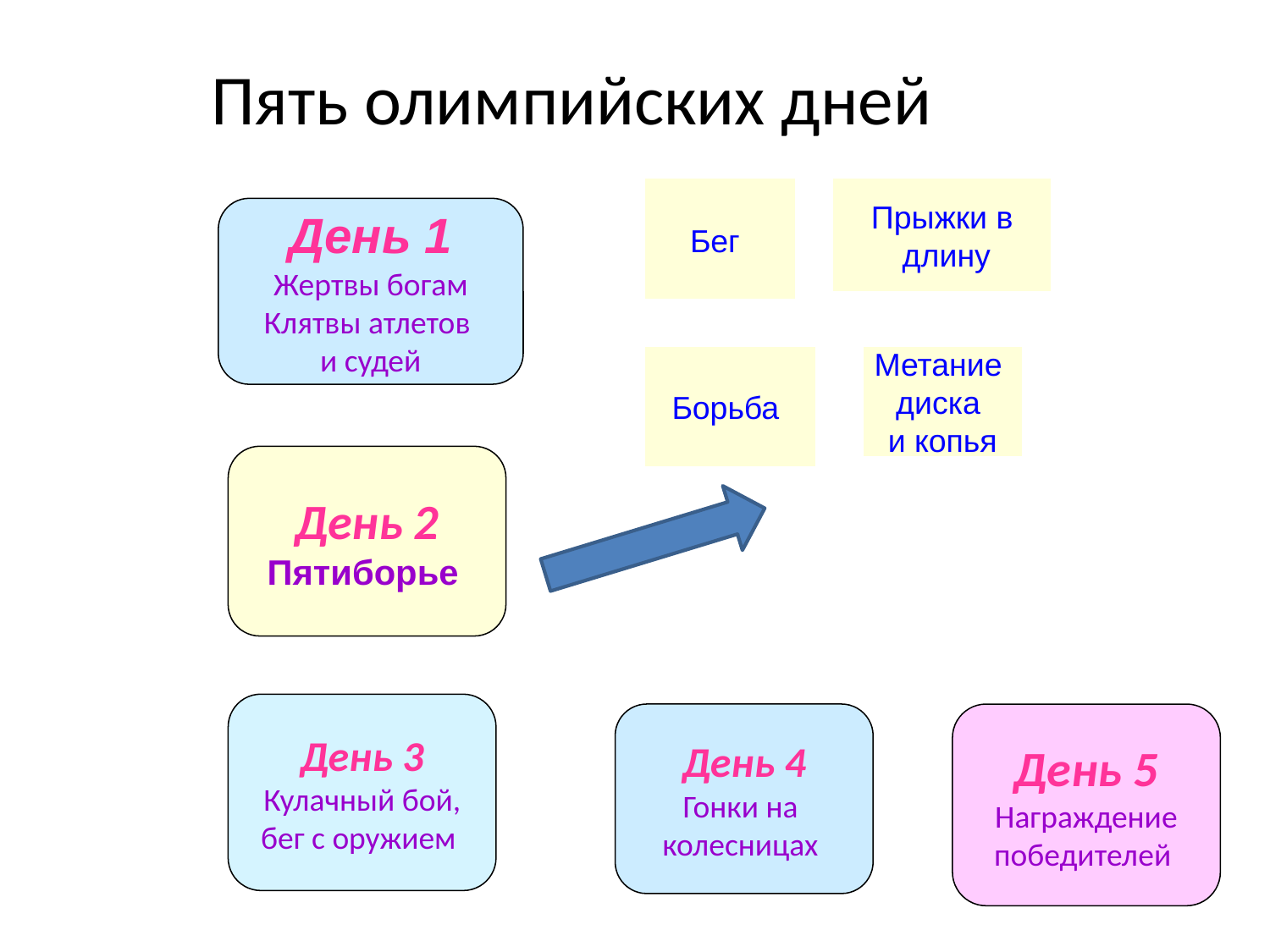

Пять олимпийских дней
Бег
Прыжки в
 длину
День 1
Жертвы богам
Клятвы атлетов
и судей
Борьба
Метание
диска
и копья

День 2
Пятиборье
День 3
Кулачный бой,
бег с оружием
День 4
Гонки на
колесницах
День 5
Награждение
победителей